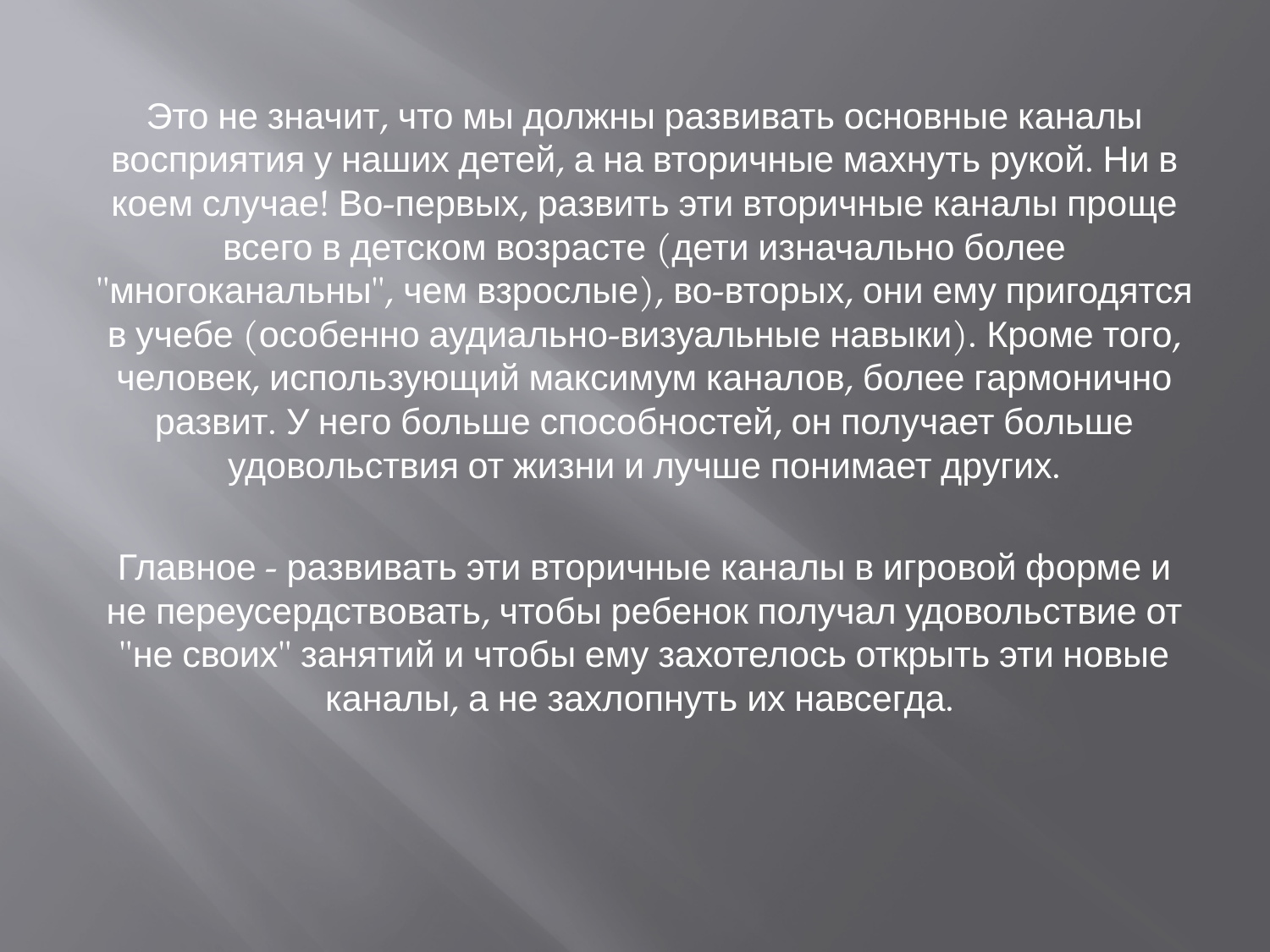

#
Это не значит, что мы должны развивать основные каналы восприятия у наших детей, а на вторичные махнуть рукой. Ни в коем случае! Во-первых, развить эти вторичные каналы проще всего в детском возрасте (дети изначально более "многоканальны", чем взрослые), во-вторых, они ему пригодятся в учебе (особенно аудиально-визуальные навыки). Кроме того, человек, использующий максимум каналов, более гармонично развит. У него больше способностей, он получает больше удовольствия от жизни и лучше понимает других.

Главное - развивать эти вторичные каналы в игровой форме и не переусердствовать, чтобы ребенок получал удовольствие от "не своих" занятий и чтобы ему захотелось открыть эти новые каналы, а не захлопнуть их навсегда.